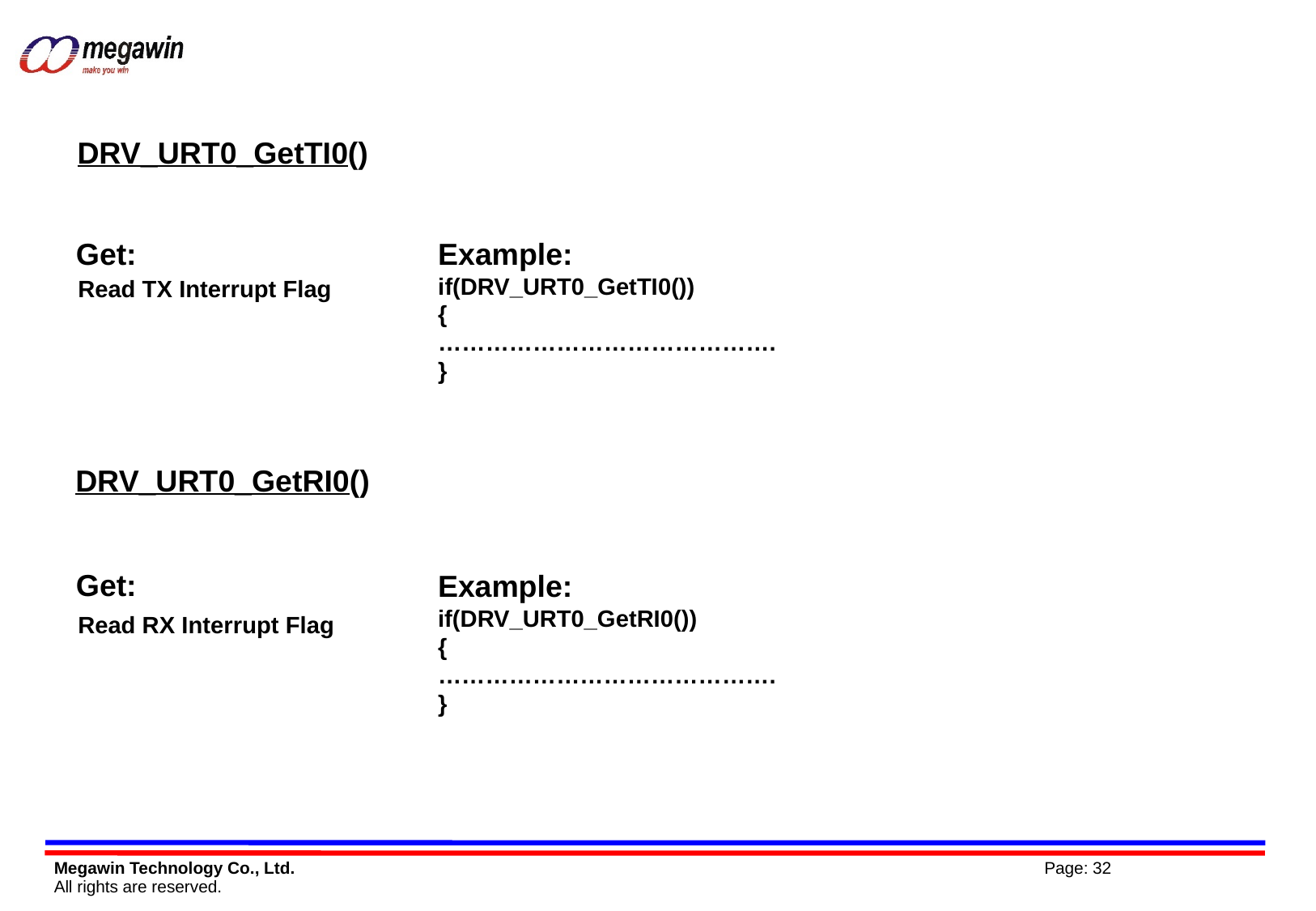

DRV_URT0_GetTI0()
Get:
Example:
if(DRV_URT0_GetTI0())
{
…………………………………….
}

Read TX Interrupt Flag
DRV_URT0_GetRI0()
Get:
Example:
if(DRV_URT0_GetRI0())
{
…………………………………….
}
Read RX Interrupt Flag